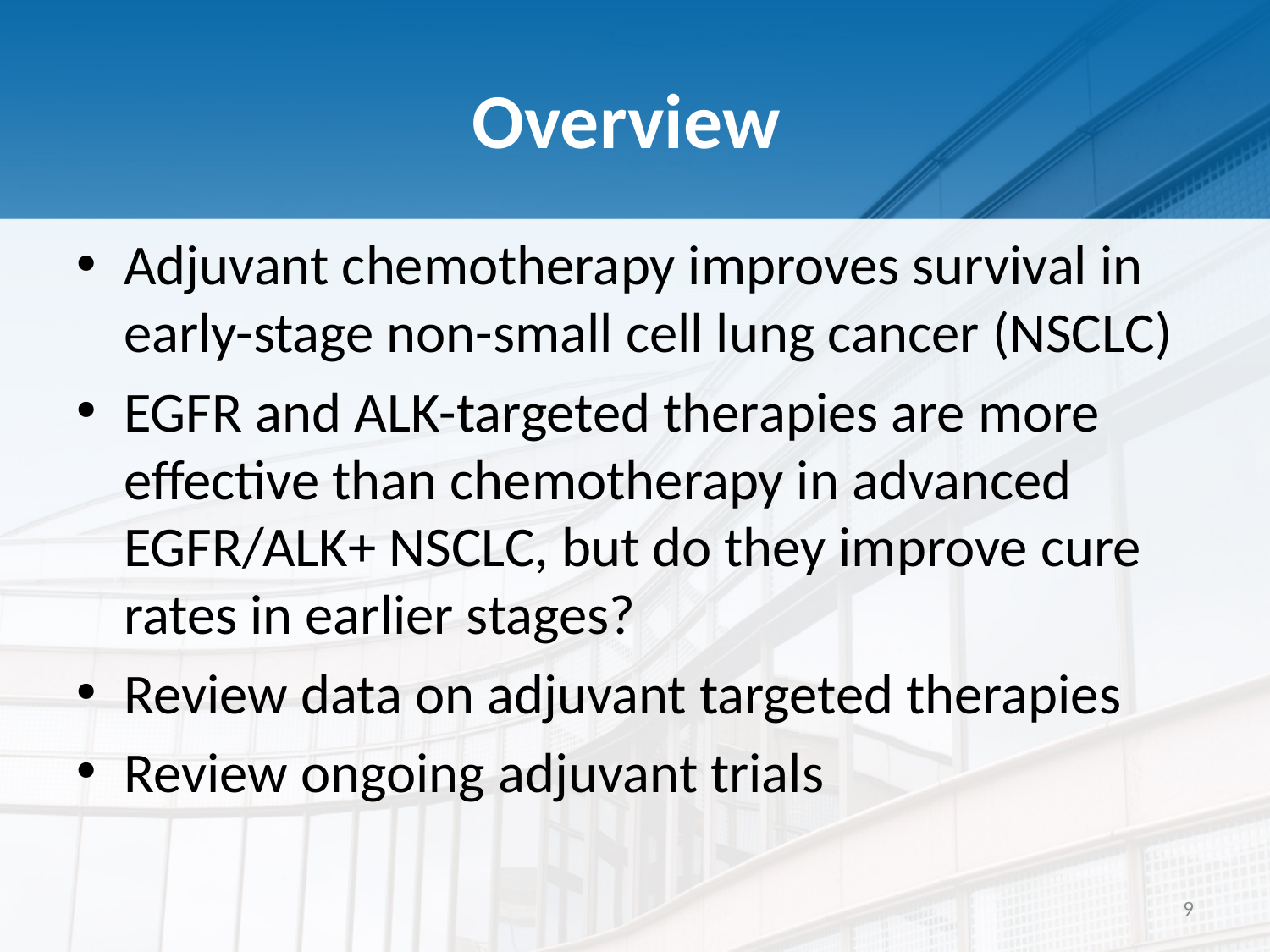

# Overview
Adjuvant chemotherapy improves survival in early-stage non-small cell lung cancer (NSCLC)
EGFR and ALK-targeted therapies are more effective than chemotherapy in advanced EGFR/ALK+ NSCLC, but do they improve cure rates in earlier stages?
Review data on adjuvant targeted therapies
Review ongoing adjuvant trials

9